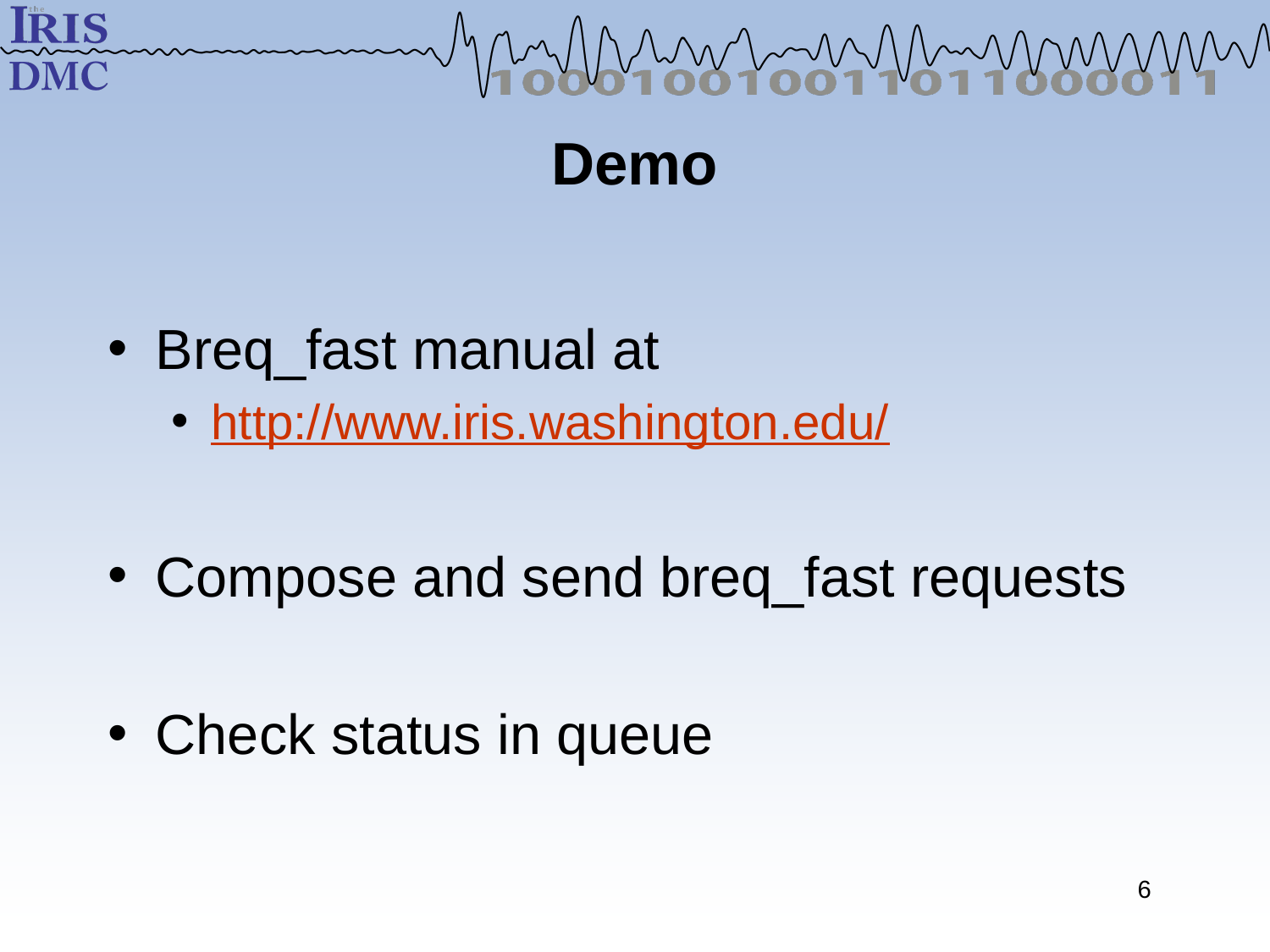

# Demo
Breq_fast manual at
http://www.iris.washington.edu/

Compose and send breq_fast requests

Check status in queue
6